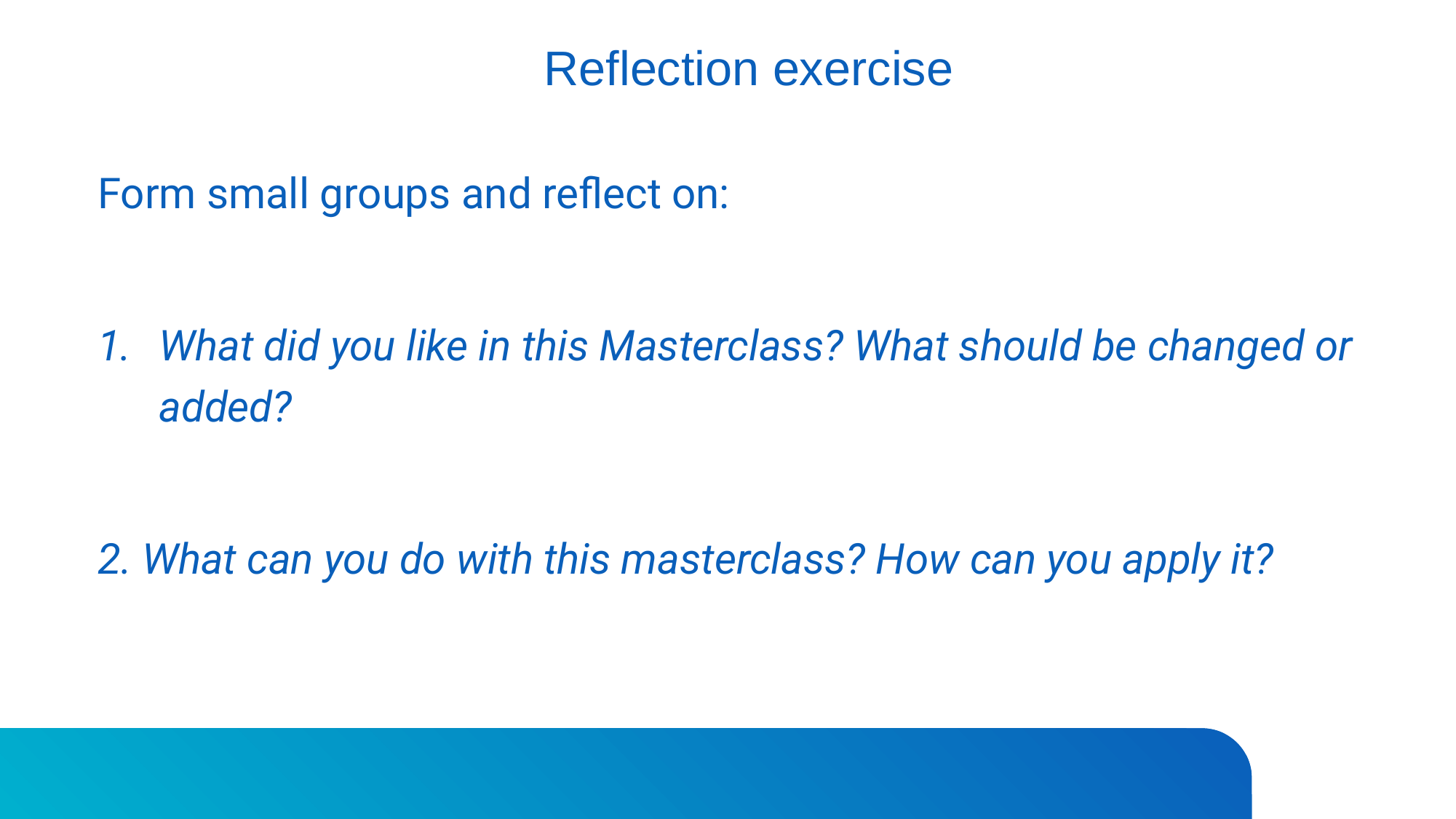

# Reflection exercise
Form small groups and reflect on:

What did you like in this Masterclass? What should be changed or added?

2. What can you do with this masterclass? How can you apply it?